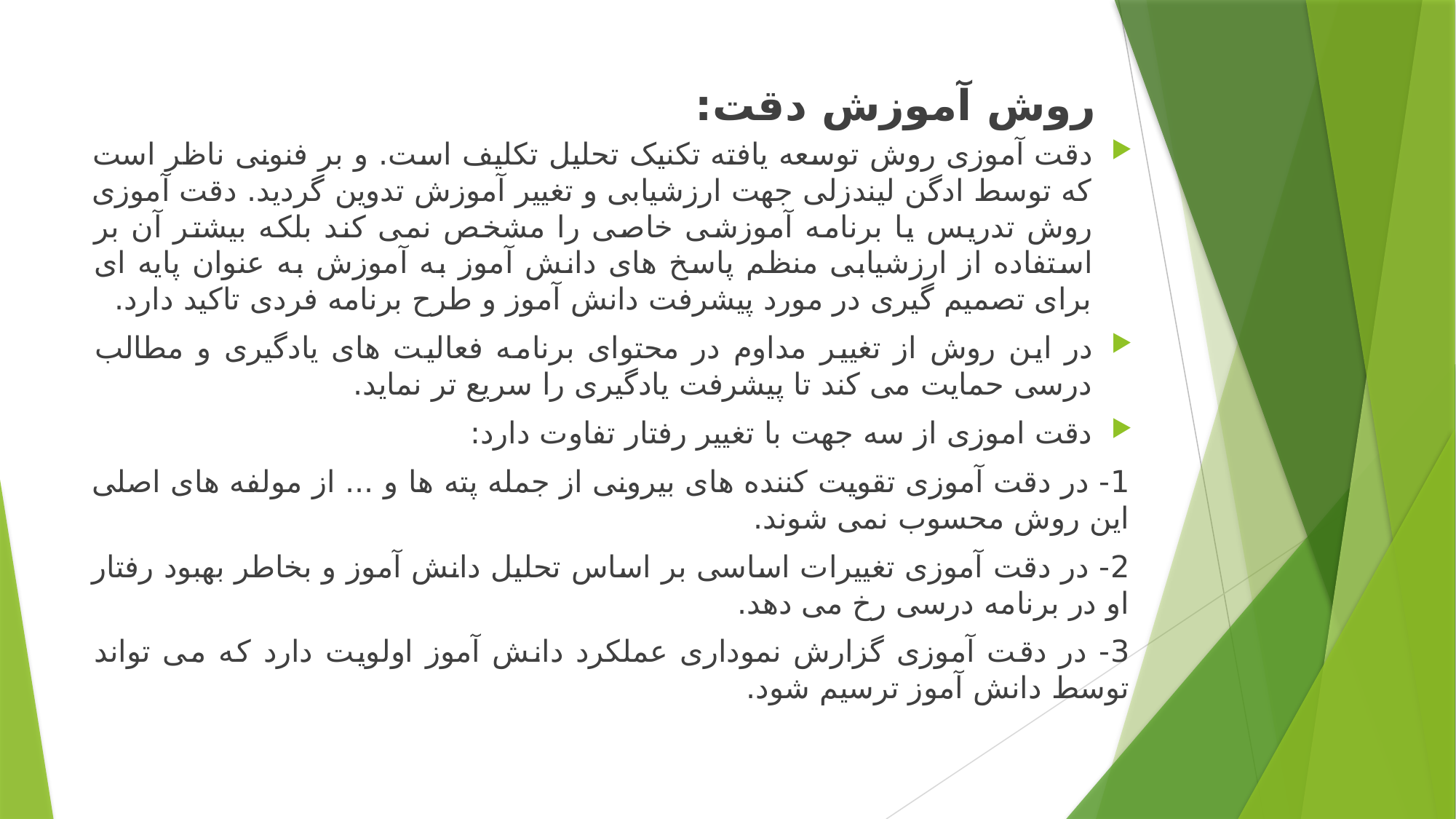

# روش آموزش دقت:
دقت آموزی روش توسعه یافته تکنیک تحلیل تکلیف است. و بر فنونی ناظر است که توسط ادگن لیندزلی جهت ارزشیابی و تغییر آموزش تدوین گردید. دقت آموزی روش تدریس یا برنامه آموزشی خاصی را مشخص نمی کند بلکه بیشتر آن بر استفاده از ارزشیابی منظم پاسخ های دانش آموز به آموزش به عنوان پایه ای برای تصمیم گیری در مورد پیشرفت دانش آموز و طرح برنامه فردی تاکید دارد.
در این روش از تغییر مداوم در محتوای برنامه فعالیت های یادگیری و مطالب درسی حمایت می کند تا پیشرفت یادگیری را سریع تر نماید.
دقت اموزی از سه جهت با تغییر رفتار تفاوت دارد:
1- در دقت آموزی تقویت کننده های بیرونی از جمله پته ها و ... از مولفه های اصلی این روش محسوب نمی شوند.
2- در دقت آموزی تغییرات اساسی بر اساس تحلیل دانش آموز و بخاطر بهبود رفتار او در برنامه درسی رخ می دهد.
3- در دقت آموزی گزارش نموداری عملکرد دانش آموز اولویت دارد که می تواند توسط دانش آموز ترسیم شود.